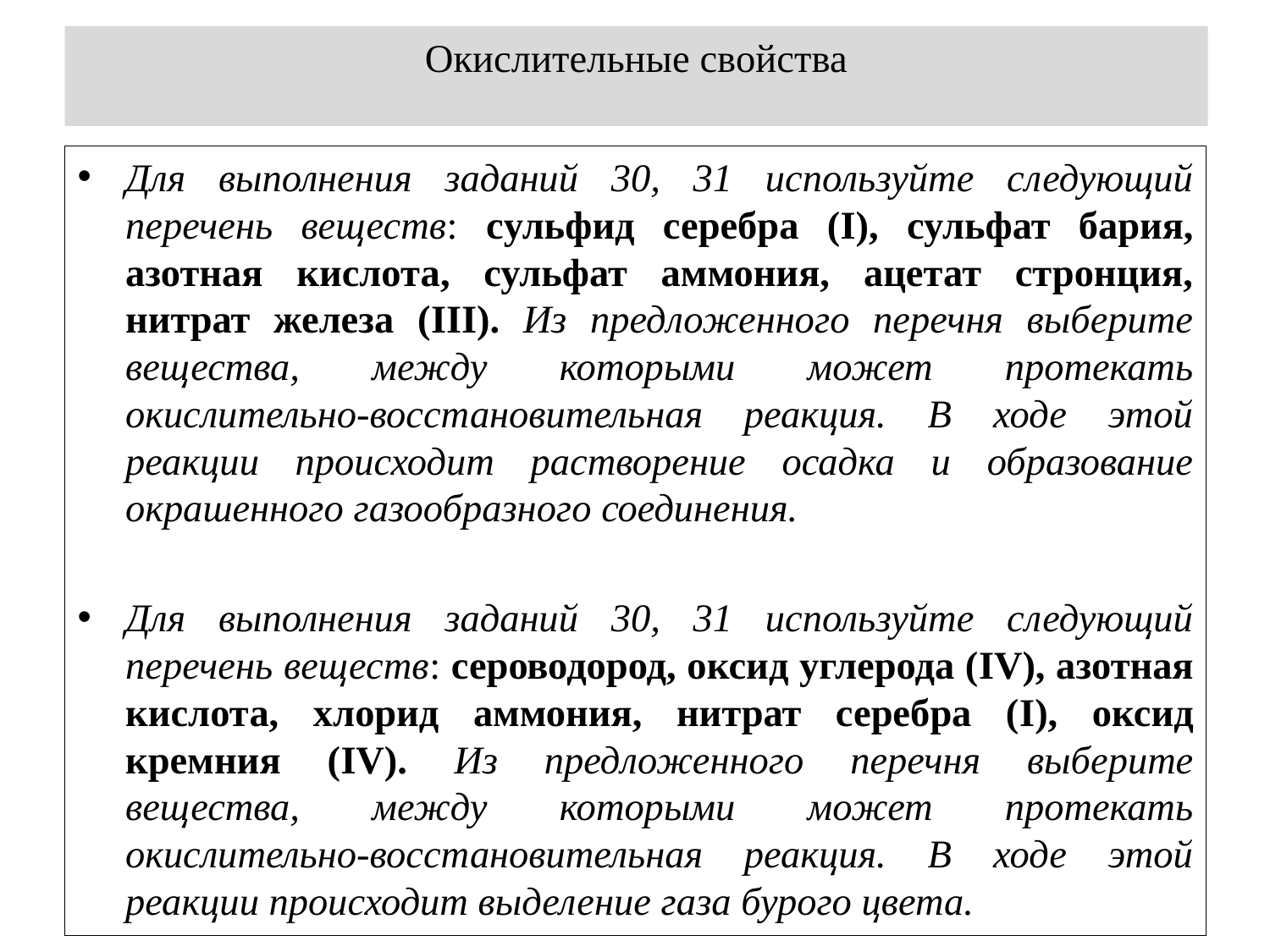

# Окислительные свойства
Для выполнения заданий 30, 31 используйте следующий перечень веществ: cульфид серебра (I), сульфат бария, азотная кислота, сульфат аммония, ацетат стронция, нитрат железа (III). Из предложенного перечня выберите вещества, между которыми может протекать окислительно-восстановительная реакция. В ходе этой реакции происходит растворение осадка и образование окрашенного газообразного соединения.

Для выполнения заданий 30, 31 используйте следующий перечень веществ: сероводород, оксид углерода (IV), азотная кислота, хлорид аммония, нитрат серебра (I), оксид кремния (IV). Из предложенного перечня выберите вещества, между которыми может протекать окислительно-восстановительная реакция. В ходе этой реакции происходит выделение газа бурого цвета.